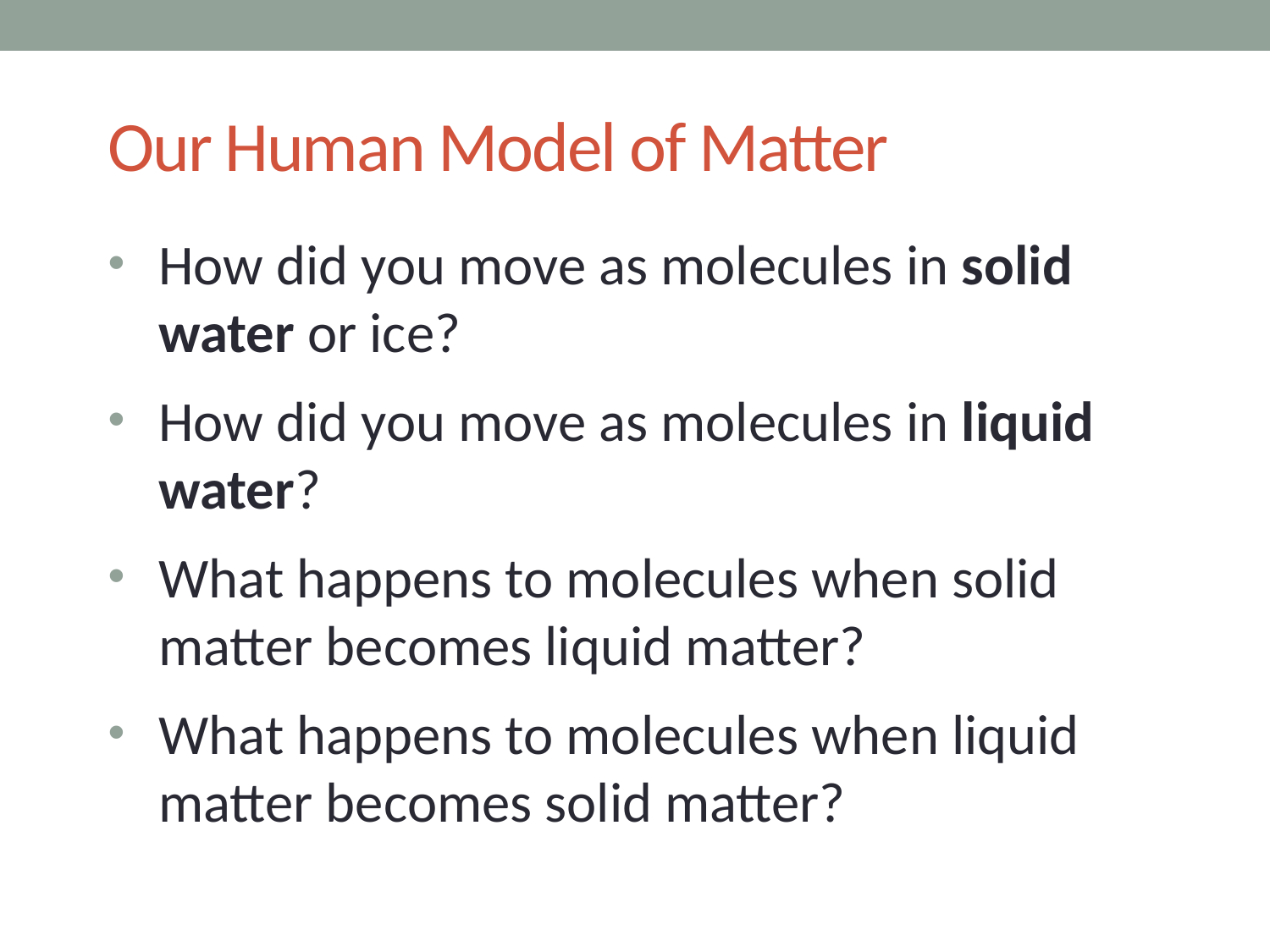

# Our Human Model of Matter
How did you move as molecules in solid water or ice?
How did you move as molecules in liquid water?
What happens to molecules when solid matter becomes liquid matter?
What happens to molecules when liquid matter becomes solid matter?